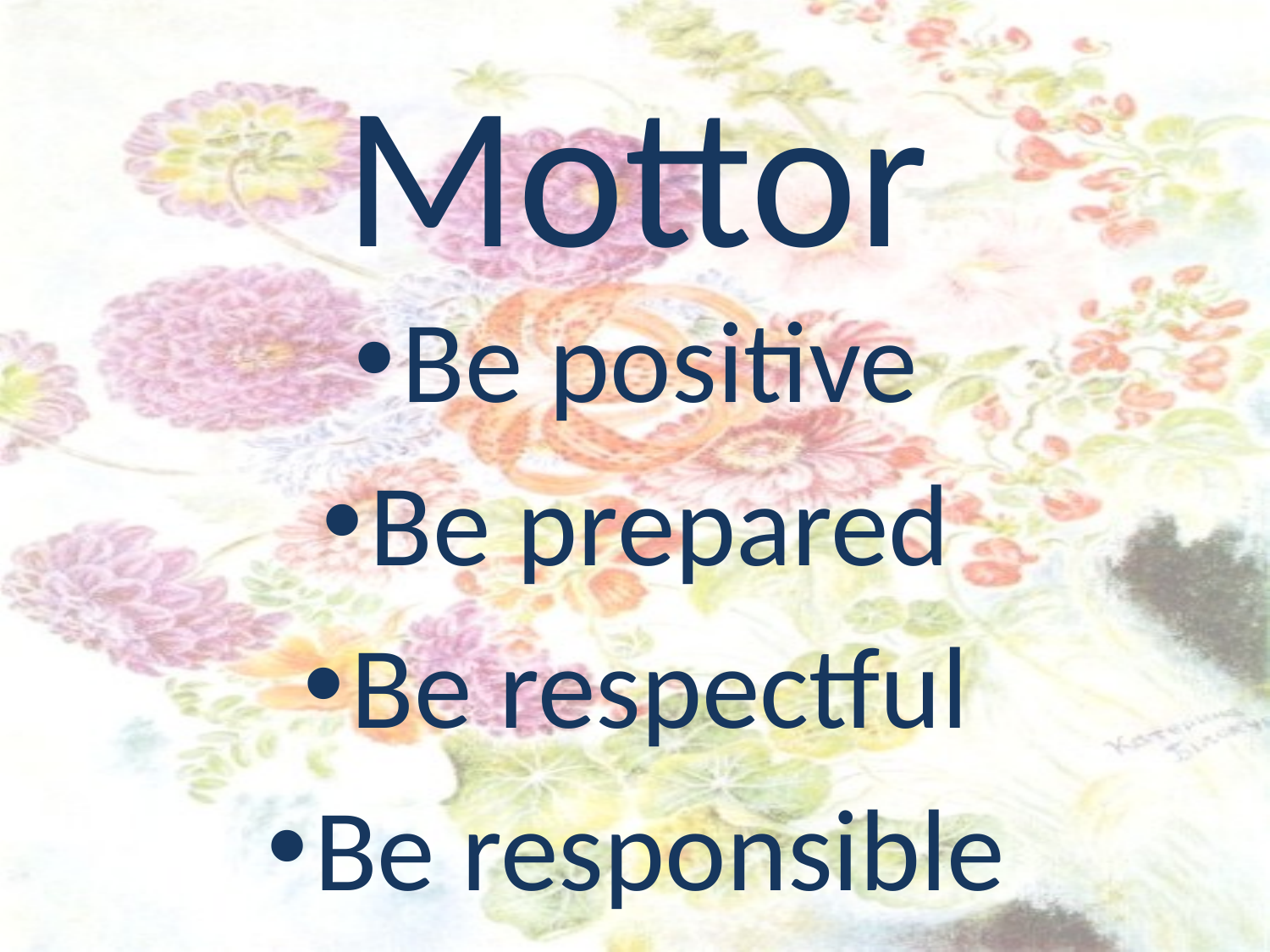

# Mottor
Be positive
Be prepared
Be respectful
Be responsible